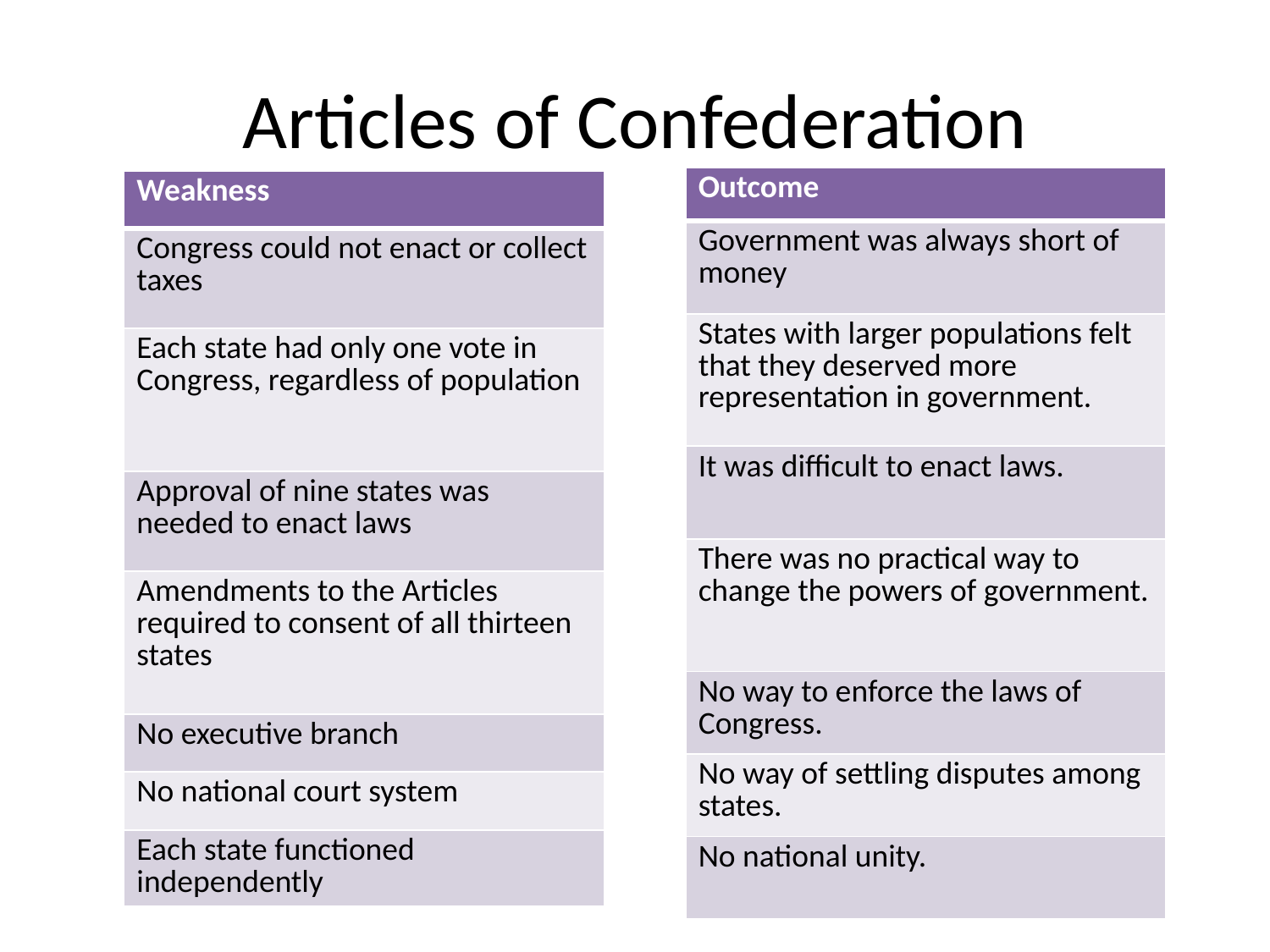

# Articles of Confederation
| Outcome |
| --- |
| Government was always short of money |
| States with larger populations felt that they deserved more representation in government. |
| It was difficult to enact laws. |
| There was no practical way to change the powers of government. |
| No way to enforce the laws of Congress. |
| No way of settling disputes among states. |
| No national unity. |
| Weakness |
| --- |
| Congress could not enact or collect taxes |
| Each state had only one vote in Congress, regardless of population |
| Approval of nine states was needed to enact laws |
| Amendments to the Articles required to consent of all thirteen states |
| No executive branch |
| No national court system |
| Each state functioned independently |